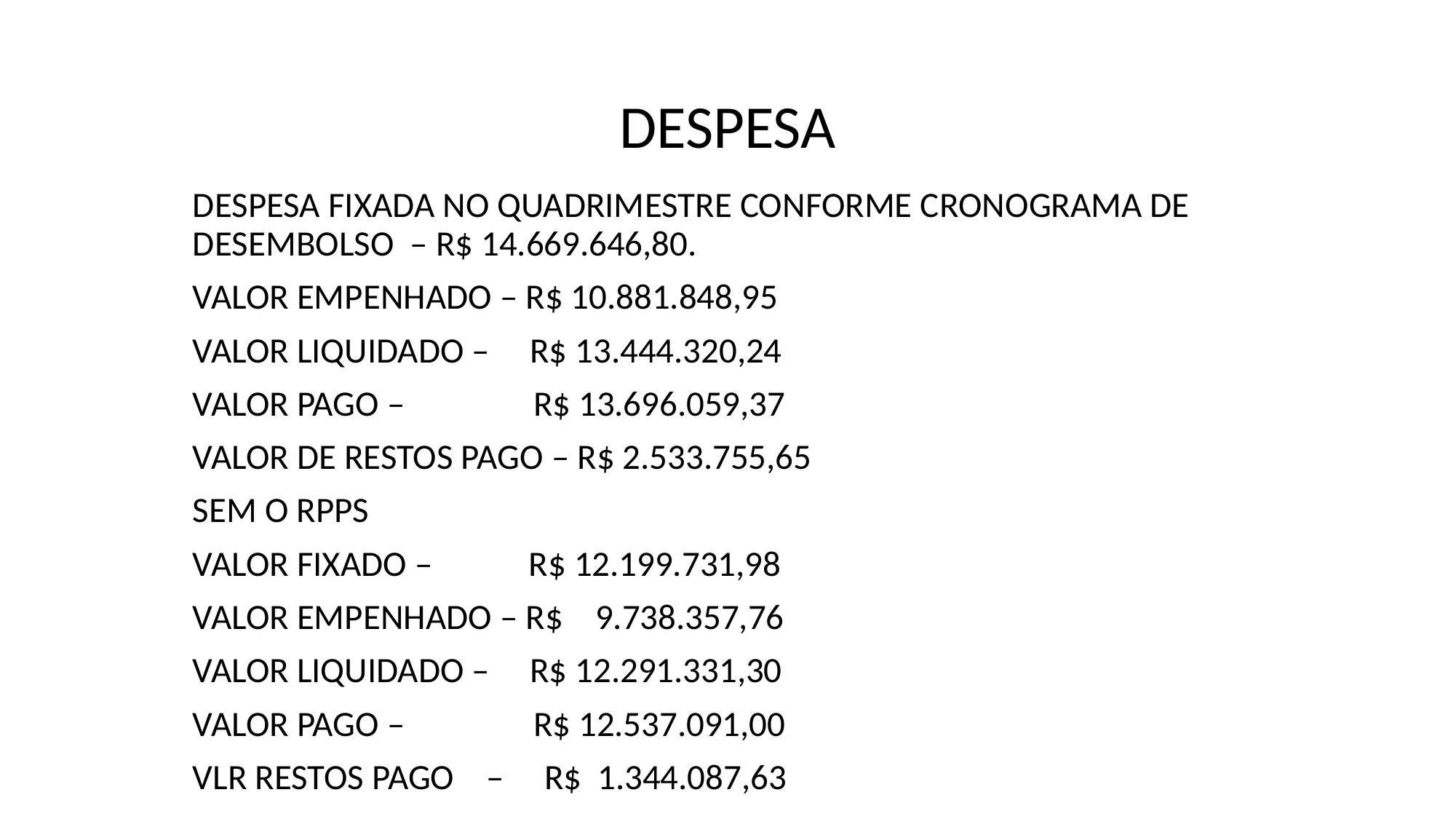

# DESPESA
DESPESA FIXADA NO QUADRIMESTRE CONFORME CRONOGRAMA DE DESEMBOLSO  – R$ 14.669.646,80.
VALOR EMPENHADO – R$ 10.881.848,95
VALOR LIQUIDADO –     R$ 13.444.320,24
VALOR PAGO –                R$ 13.696.059,37
VALOR DE RESTOS PAGO – R$ 2.533.755,65
SEM O RPPS
VALOR FIXADO –            R$ 12.199.731,98
VALOR EMPENHADO – R$    9.738.357,76
VALOR LIQUIDADO –     R$ 12.291.331,30
VALOR PAGO –                R$ 12.537.091,00
VLR RESTOS PAGO    –     R$  1.344.087,63